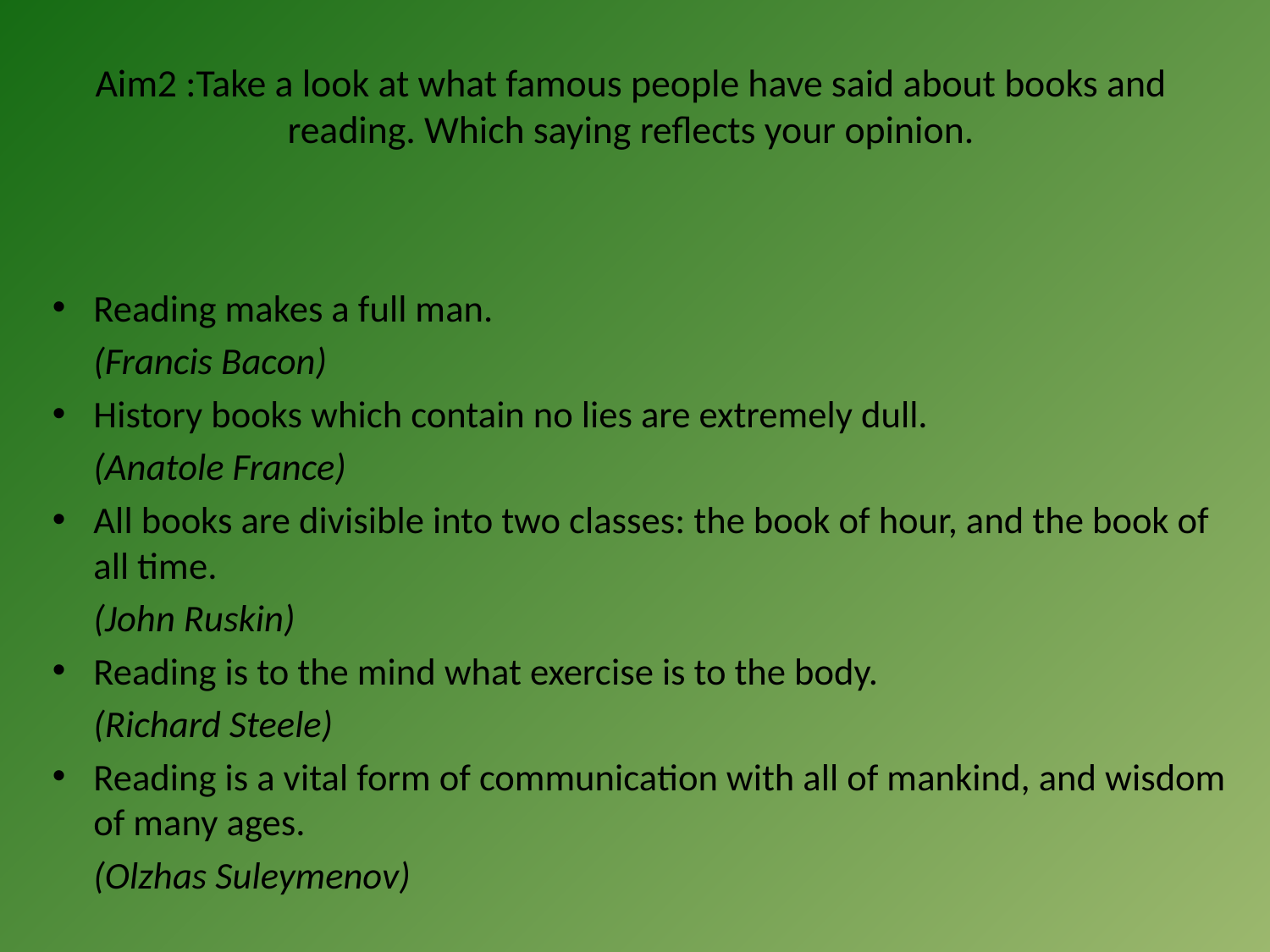

# Aim2 :Take a look at what famous people have said about books and reading. Which saying reflects your opinion.
Reading makes a full man.
					(Francis Bacon)
History books which contain no lies are extremely dull.
						(Anatole France)
All books are divisible into two classes: the book of hour, and the book of all time.
							(John Ruskin)
Reading is to the mind what exercise is to the body.
							(Richard Steele)
Reading is a vital form of communication with all of mankind, and wisdom of many ages.
						(Olzhas Suleymenov)